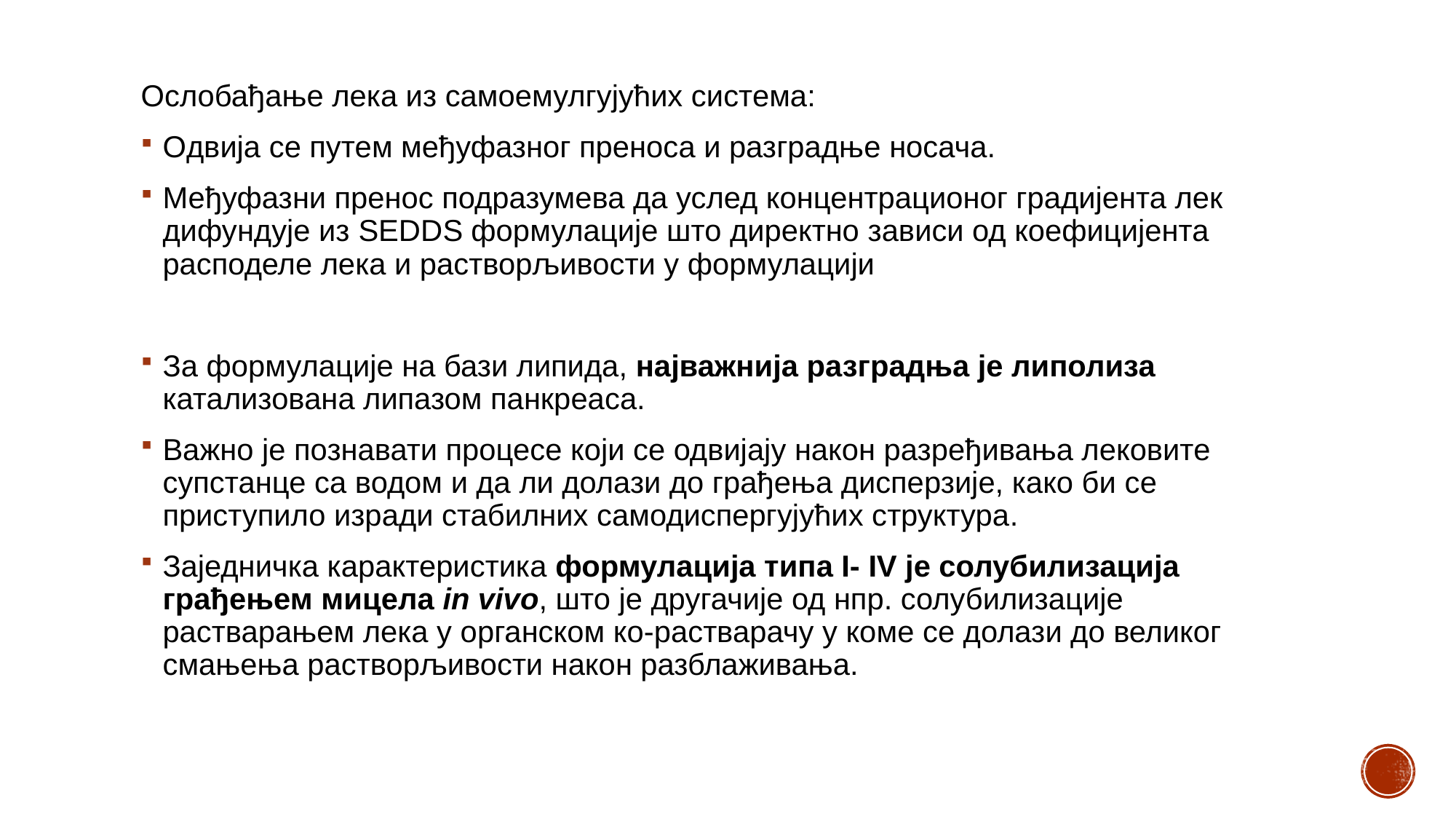

Ослобађање лека из самоемулгујућих система:
Одвија се путем међуфазног преноса и разградње носача.
Међуфазни пренос подразумева да услед концентрационог градијента лек дифундује из SEDDS формулације што директно зависи од коефицијента расподеле лека и растворљивости у формулацији

За формулације на бази липида, најважнија разградња је липолиза катализована липазом панкреаса.
Важно је познавати процесе који се одвијају након разређивања лековите супстанце са водом и да ли долази до грађења дисперзије, како би се приступило изради стабилних самодиспергујућих структура.
Заједничка карактеристика формулација типа I- IV је солубилизација грађењем мицела in vivo, што је другачије од нпр. солубилизације растварањем лека у органском ко-растварачу у коме се долази до великог смањења растворљивости након разблаживања.